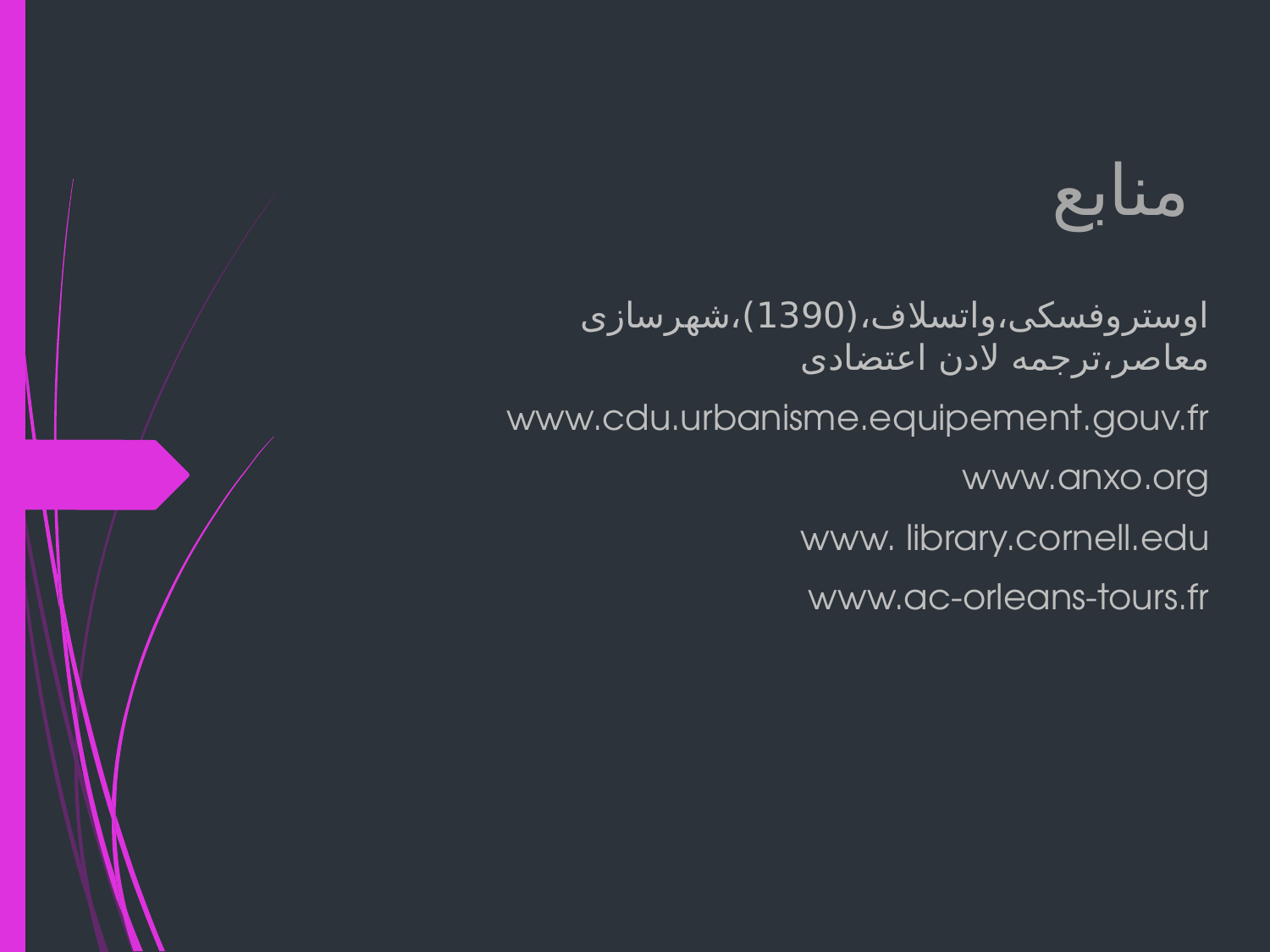

# منابع
اوستروفسکی،واتسلاف،(1390)،شهرسازی معاصر،ترجمه لادن اعتضادی
www.cdu.urbanisme.equipement.gouv.fr
www.anxo.org
www. library.cornell.edu
www.ac-orleans-tours.fr